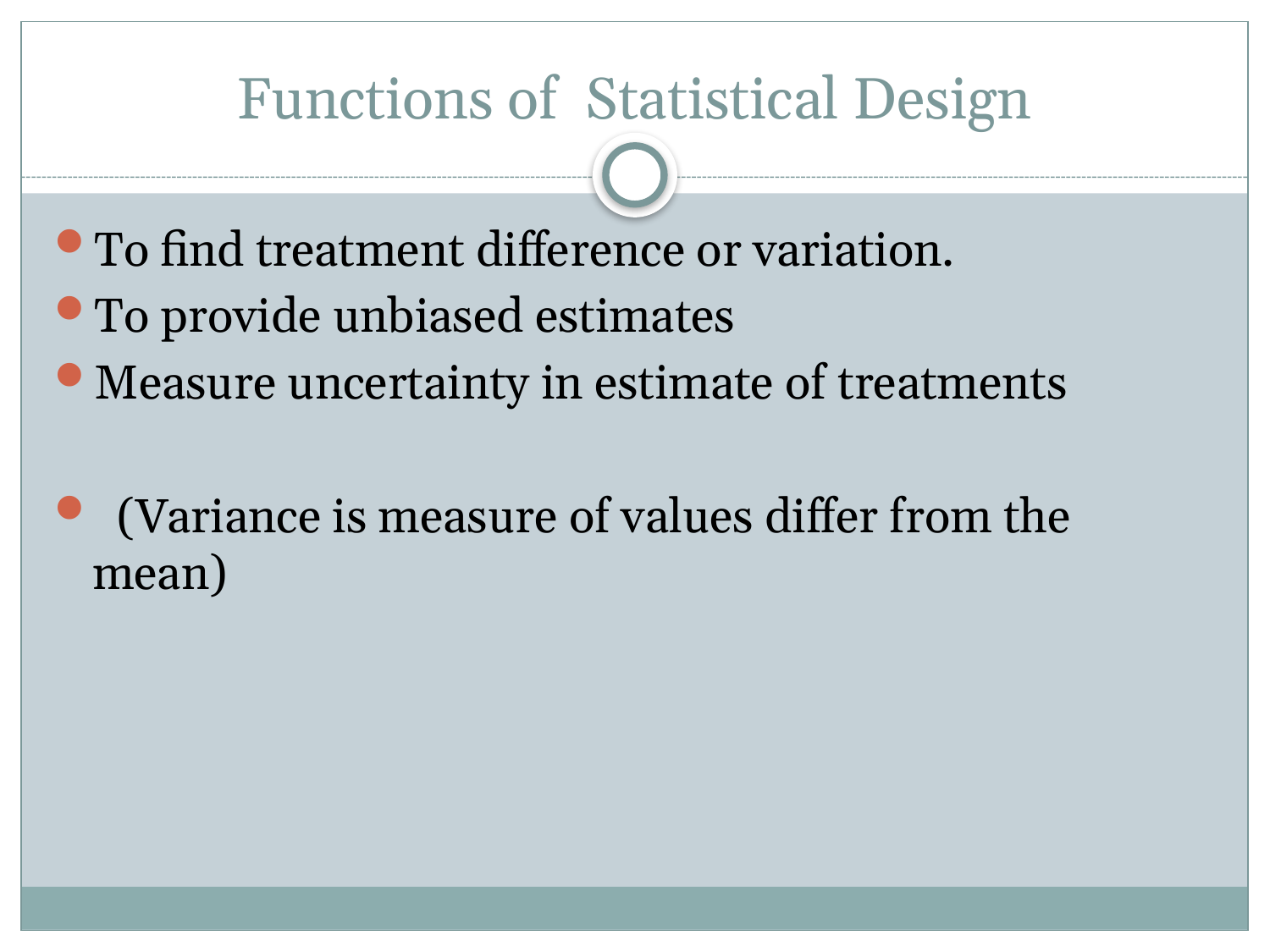

# Functions of  Statistical Design
To find treatment difference or variation.
To provide unbiased estimates
Measure uncertainty in estimate of treatments

  (Variance is measure of values differ from the mean)